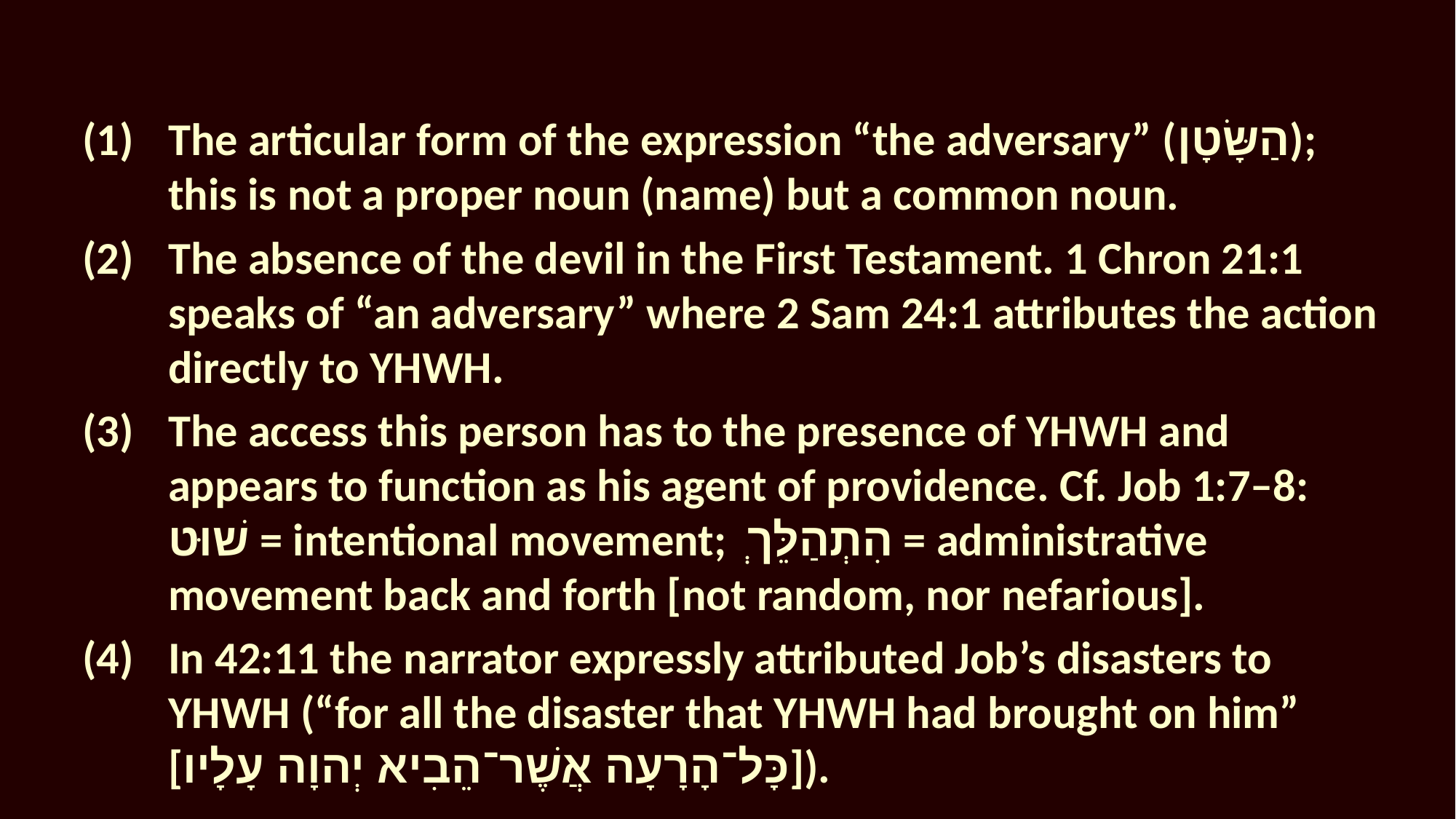

The articular form of the expression “the adversary” (הַשָּׂטָן); this is not a proper noun (name) but a common noun.
The absence of the devil in the First Testament. 1 Chron 21:1 speaks of “an adversary” where 2 Sam 24:1 attributes the action directly to YHWH.
The access this person has to the presence of YHWH and appears to function as his agent of providence. Cf. Job 1:7–8: שׁוּט = intentional movement;  הִתְהַלֵּךְ = administrative movement back and forth [not random, nor nefarious].
In 42:11 the narrator expressly attributed Job’s disasters to YHWH (“for all the disaster that YHWH had brought on him” [כָּל־הָרָעָה אֲשֶׁר־הֵבִיא יְהוָה עָלָיו]).